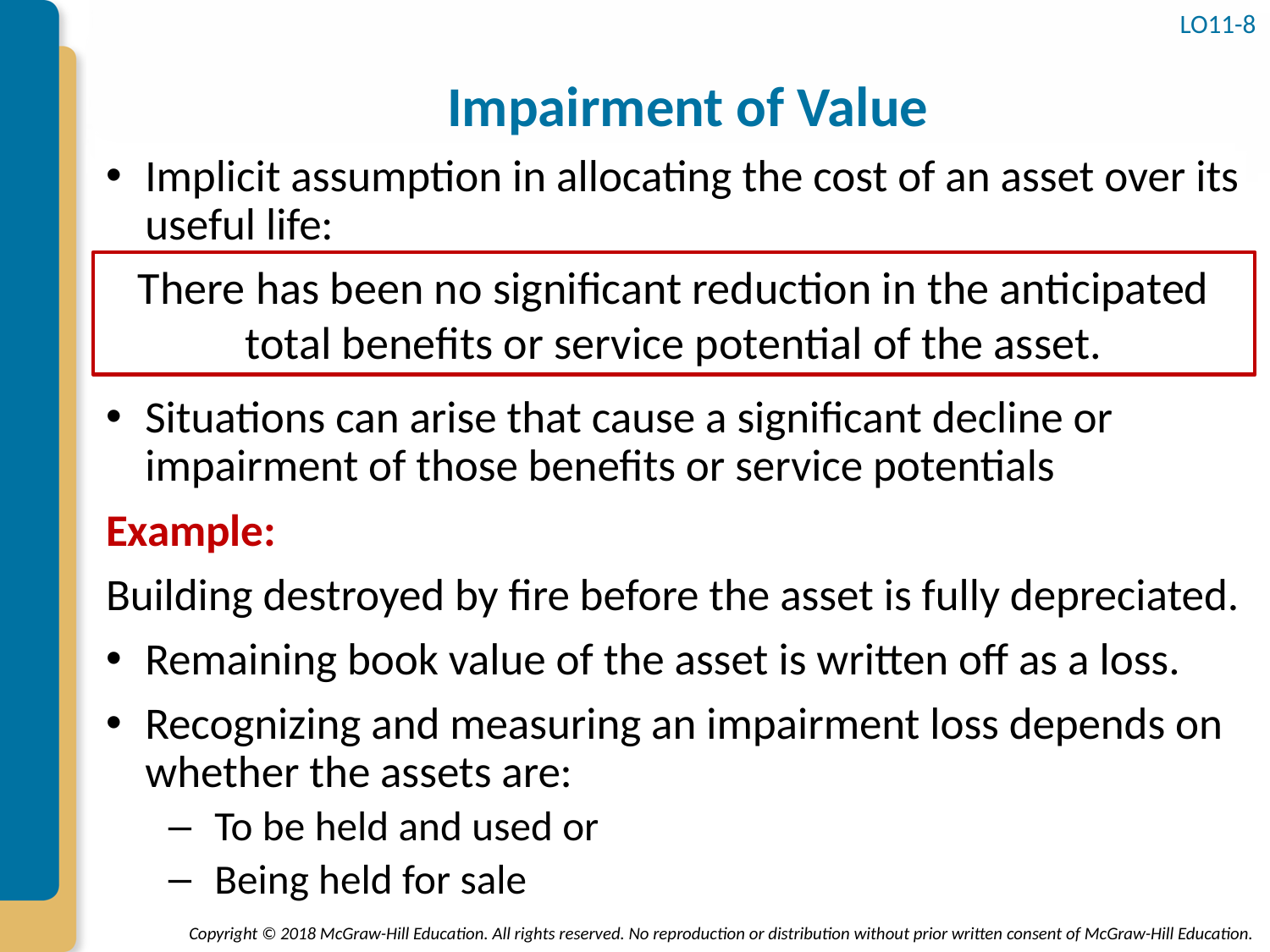

# Impairment of Value
LO11-8
Implicit assumption in allocating the cost of an asset over its useful life:

Situations can arise that cause a significant decline or impairment of those benefits or service potentials
Example:
Building destroyed by fire before the asset is fully depreciated.
Remaining book value of the asset is written off as a loss.
Recognizing and measuring an impairment loss depends on whether the assets are:
To be held and used or
Being held for sale
There has been no significant reduction in the anticipated total benefits or service potential of the asset.